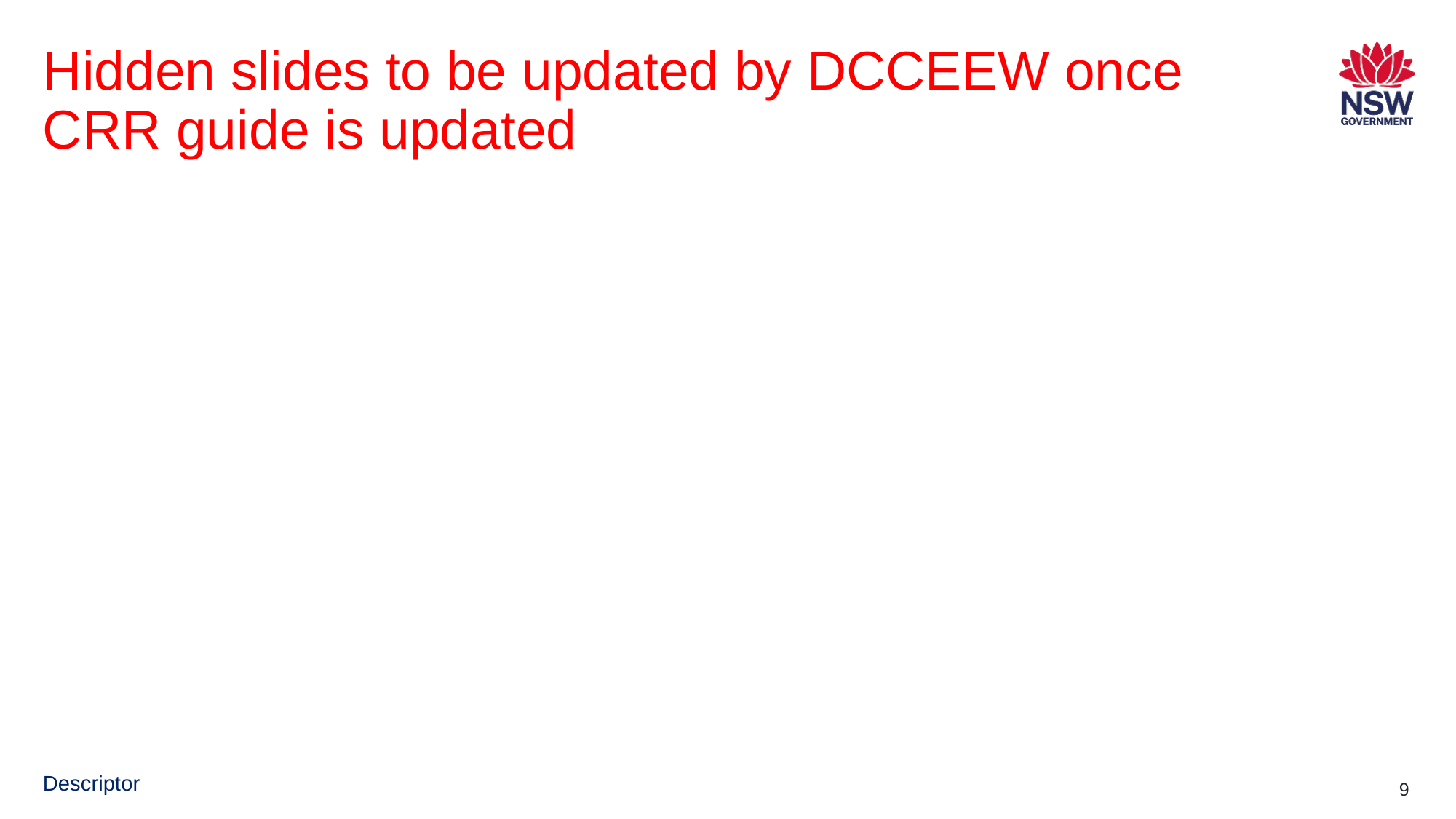

# Hidden slides to be updated by DCCEEW once CRR guide is updated
Descriptor
9